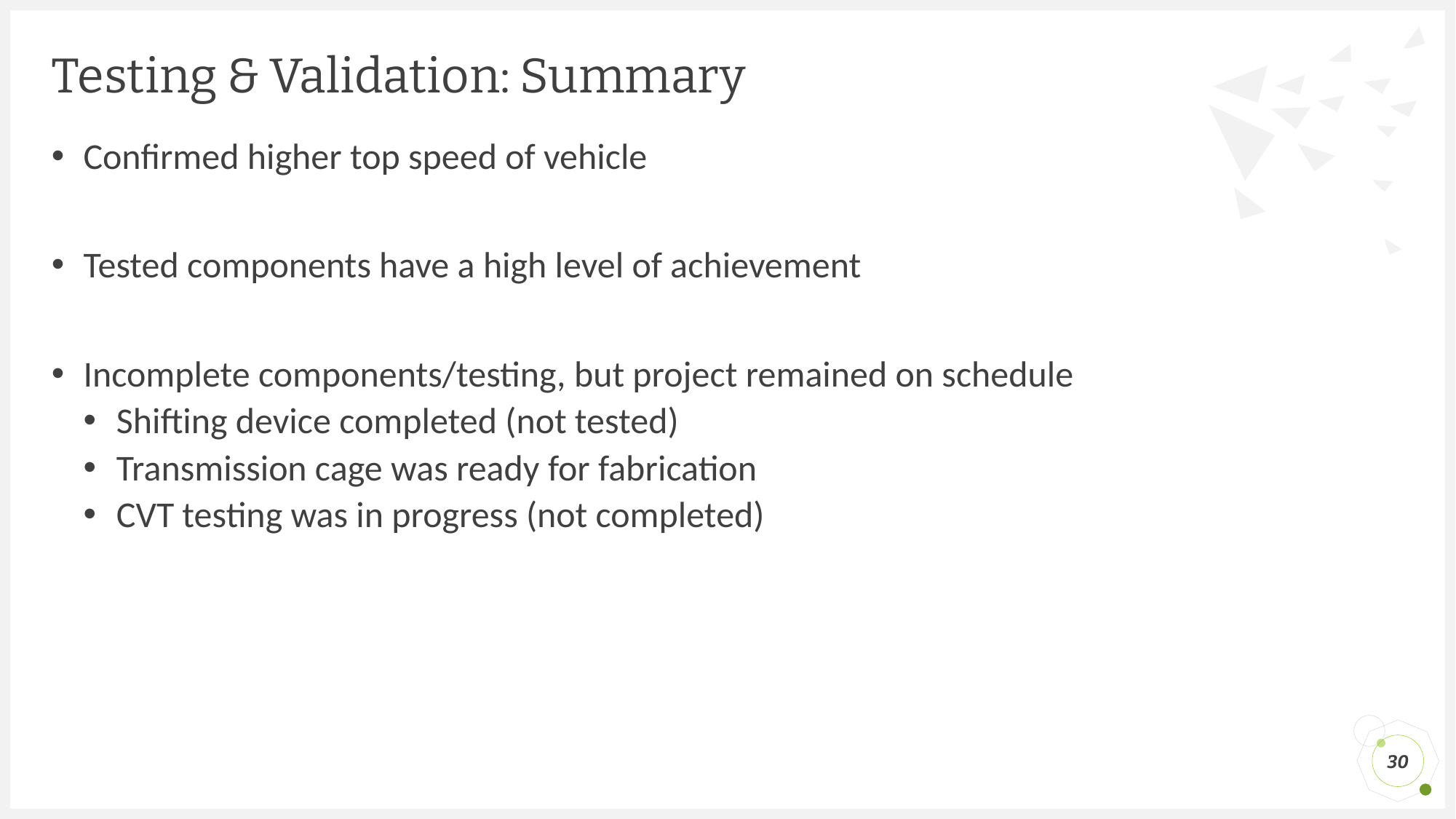

# Testing & Validation: Summary
Confirmed higher top speed of vehicle

Tested components have a high level of achievement

Incomplete components/testing, but project remained on schedule
Shifting device completed (not tested)
Transmission cage was ready for fabrication
CVT testing was in progress (not completed)

30